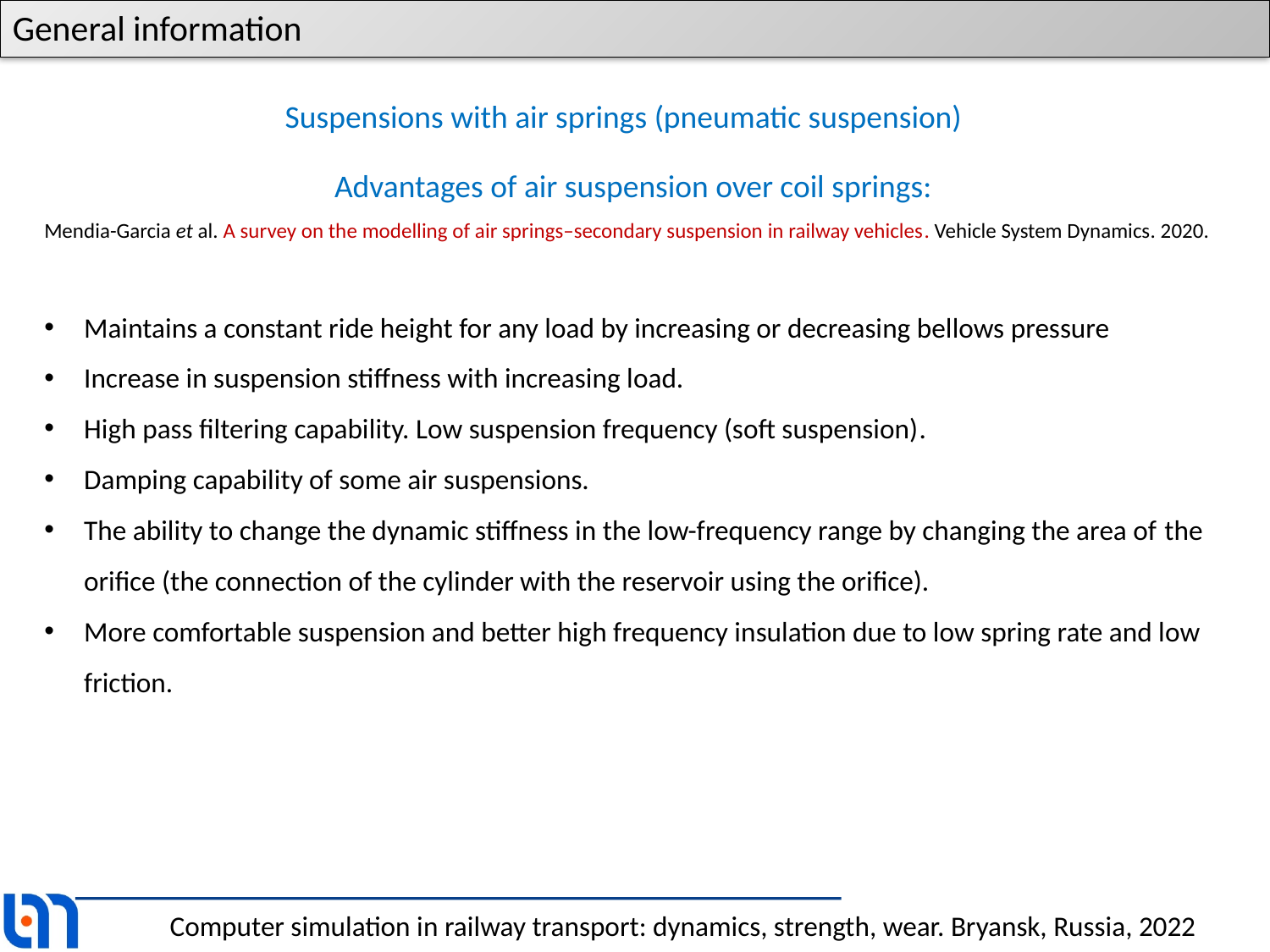

General information
Suspensions with air springs (pneumatic suspension)
Advantages of air suspension over coil springs:
Mendia-Garcia et al. A survey on the modelling of air springs–secondary suspension in railway vehicles. Vehicle System Dynamics. 2020.

Maintains a constant ride height for any load by increasing or decreasing bellows pressure
Increase in suspension stiffness with increasing load.
High pass filtering capability. Low suspension frequency (soft suspension).
Damping capability of some air suspensions.
The ability to change the dynamic stiffness in the low-frequency range by changing the area of ​​the orifice (the connection of the cylinder with the reservoir using the orifice).
More comfortable suspension and better high frequency insulation due to low spring rate and low friction.